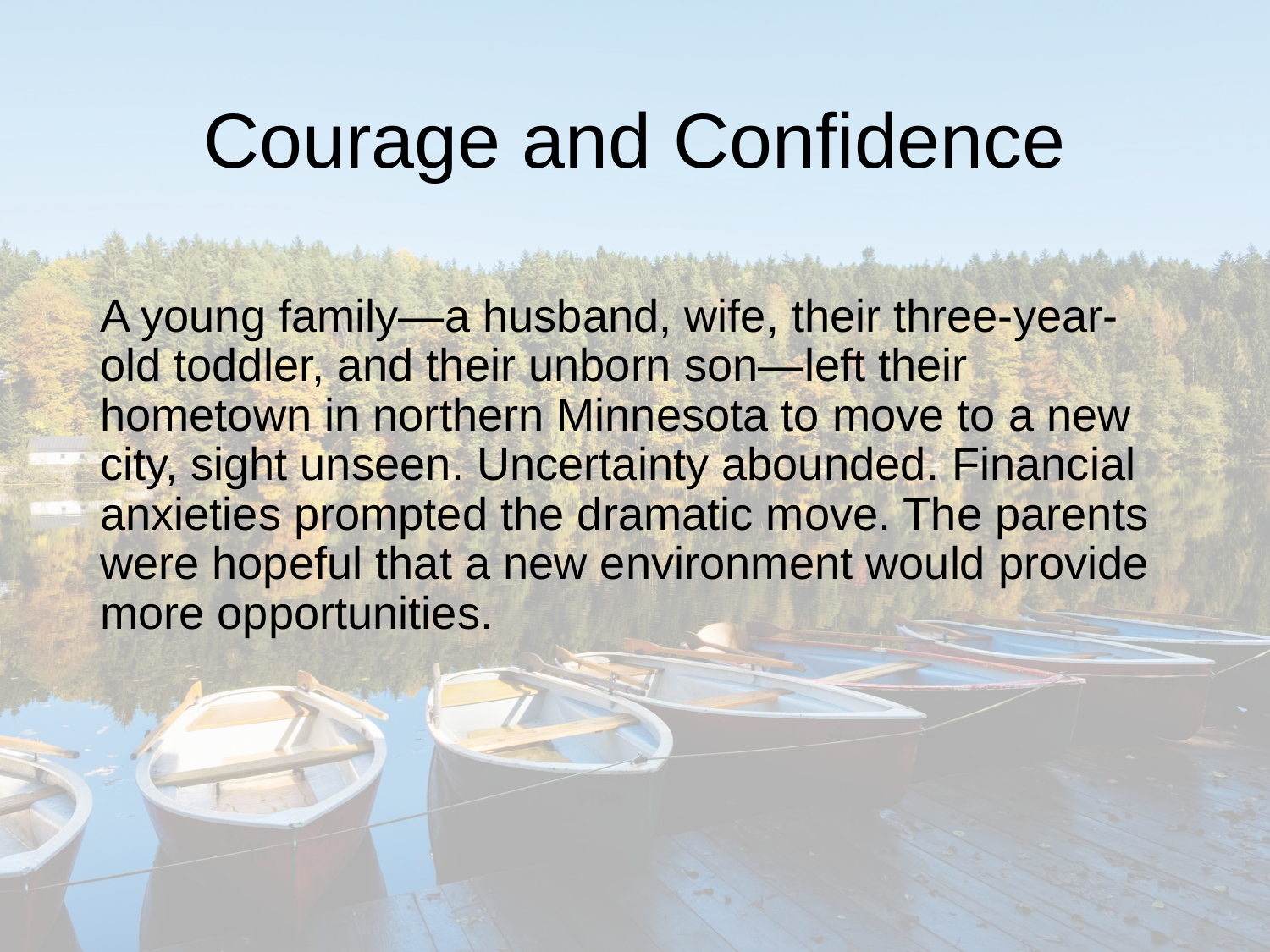

# Courage and Confidence
A young family—a husband, wife, their three-year-old toddler, and their unborn son—left their hometown in northern Minnesota to move to a new city, sight unseen. Uncertainty abounded. Financial anxieties prompted the dramatic move. The parents were hopeful that a new environment would provide more opportunities.